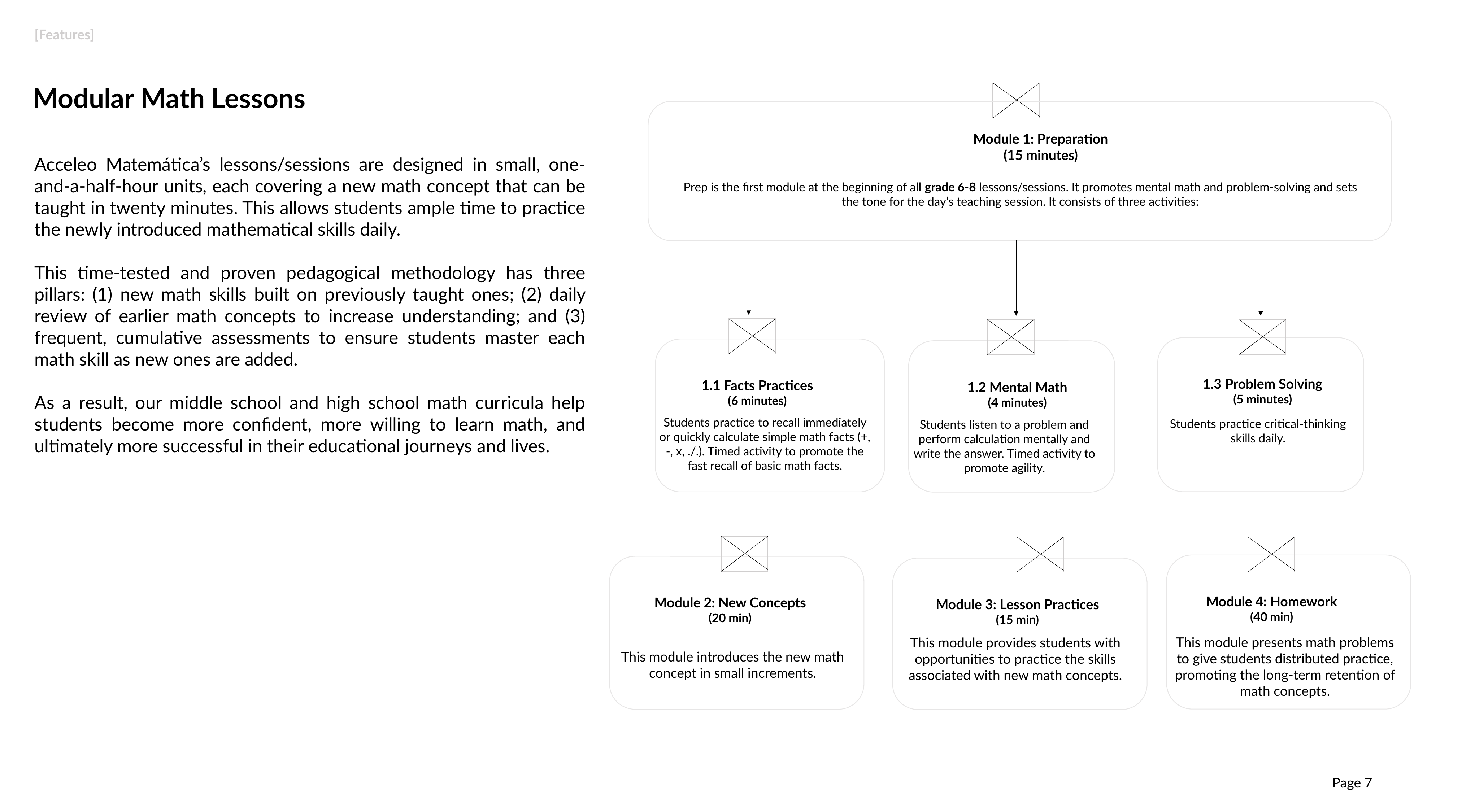

[Features]
Modular Math Lessons

Module 1: Preparation
(15 minutes)
Acceleo Matemática’s lessons/sessions are designed in small, one-and-a-half-hour units, each covering a new math concept that can be taught in twenty minutes. This allows students ample time to practice the newly introduced mathematical skills daily.

This time-tested and proven pedagogical methodology has three pillars: (1) new math skills built on previously taught ones; (2) daily review of earlier math concepts to increase understanding; and (3) frequent, cumulative assessments to ensure students master each math skill as new ones are added.

As a result, our middle school and high school math curricula help students become more confident, more willing to learn math, and ultimately more successful in their educational journeys and lives.
Prep is the first module at the beginning of all grade 6-8 lessons/sessions. It promotes mental math and problem-solving and sets the tone for the day’s teaching session. It consists of three activities:

1.3 Problem Solving
(5 minutes)
1.1 Facts Practices
(6 minutes)
1.2 Mental Math
(4 minutes)
Students practice to recall immediately or quickly calculate simple math facts (+, -, x, ./.). Timed activity to promote the fast recall of basic math facts.
Students practice critical-thinking skills daily.
Students listen to a problem and perform calculation mentally and write the answer. Timed activity to promote agility.

Module 4: Homework
(40 min)
Module 2: New Concepts
(20 min)
Module 3: Lesson Practices
(15 min)

This module introduces the new math concept in small increments.
This module presents math problems to give students distributed practice, promoting the long-term retention of math concepts.
This module provides students with opportunities to practice the skills associated with new math concepts.
Page 7